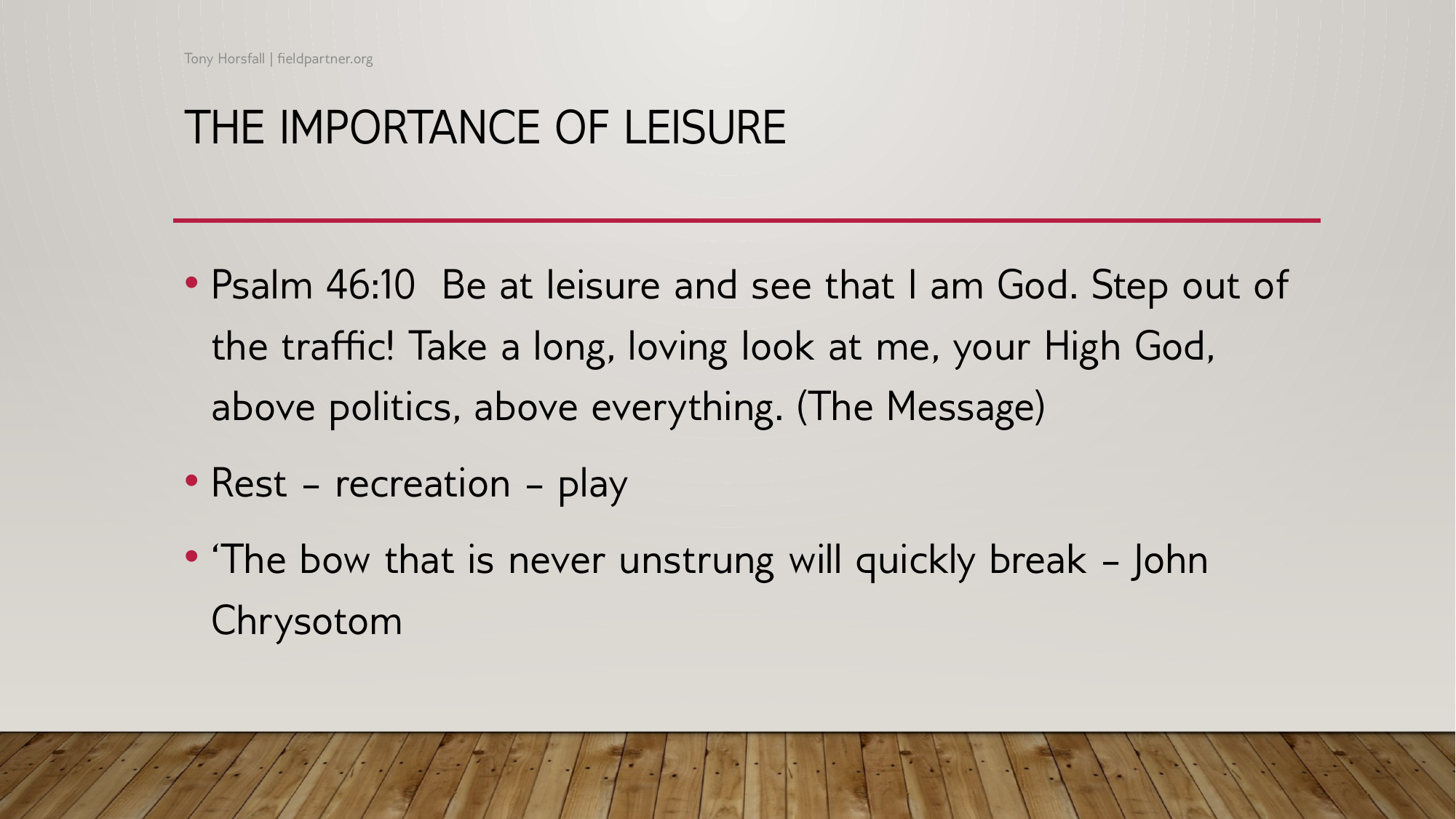

Tony Horsfall | fieldpartner.org
# The importance of leisure
Psalm 46:10  Be at leisure and see that I am God. Step out of the traffic! Take a long, loving look at me, your High God, above politics, above everything. (The Message)
Rest – recreation – play
‘The bow that is never unstrung will quickly break – John Chrysotom